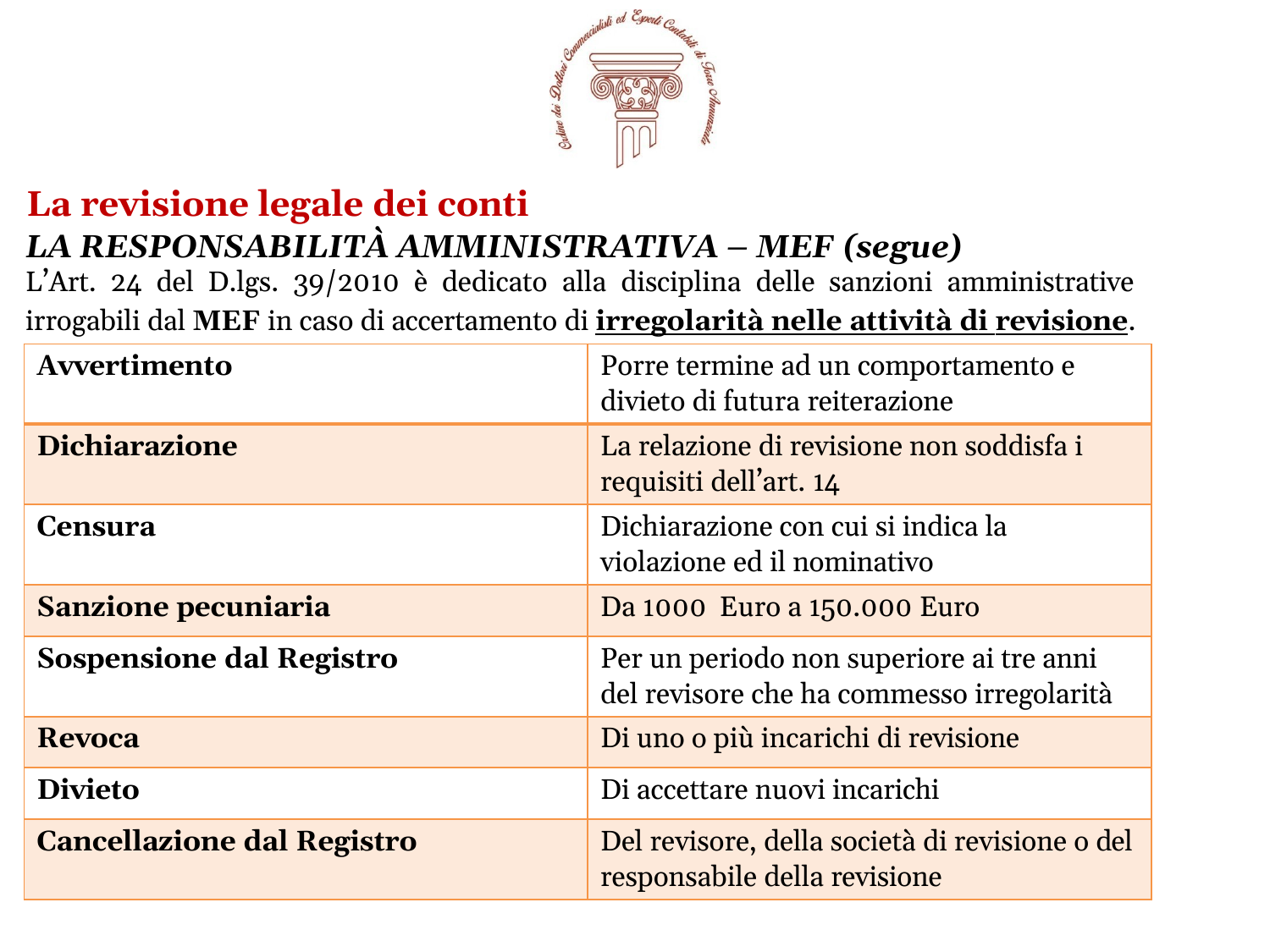

# La revisione legale dei conti
LA RESPONSABILITÀ AMMINISTRATIVA – MEF (segue)
L’Art. 24 del D.lgs. 39/2010 è dedicato alla disciplina delle sanzioni amministrative
irrogabili dal MEF in caso di accertamento di irregolarità nelle attività di revisione.
| Avvertimento | Porre termine ad un comportamento e divieto di futura reiterazione |
| --- | --- |
| Dichiarazione | La relazione di revisione non soddisfa i requisiti dell’art. 14 |
| Censura | Dichiarazione con cui si indica la violazione ed il nominativo |
| Sanzione pecuniaria | Da 1000 Euro a 150.000 Euro |
| Sospensione dal Registro | Per un periodo non superiore ai tre anni del revisore che ha commesso irregolarità |
| Revoca | Di uno o più incarichi di revisione |
| Divieto | Di accettare nuovi incarichi |
| Cancellazione dal Registro | Del revisore, della società di revisione o del responsabile della revisione |